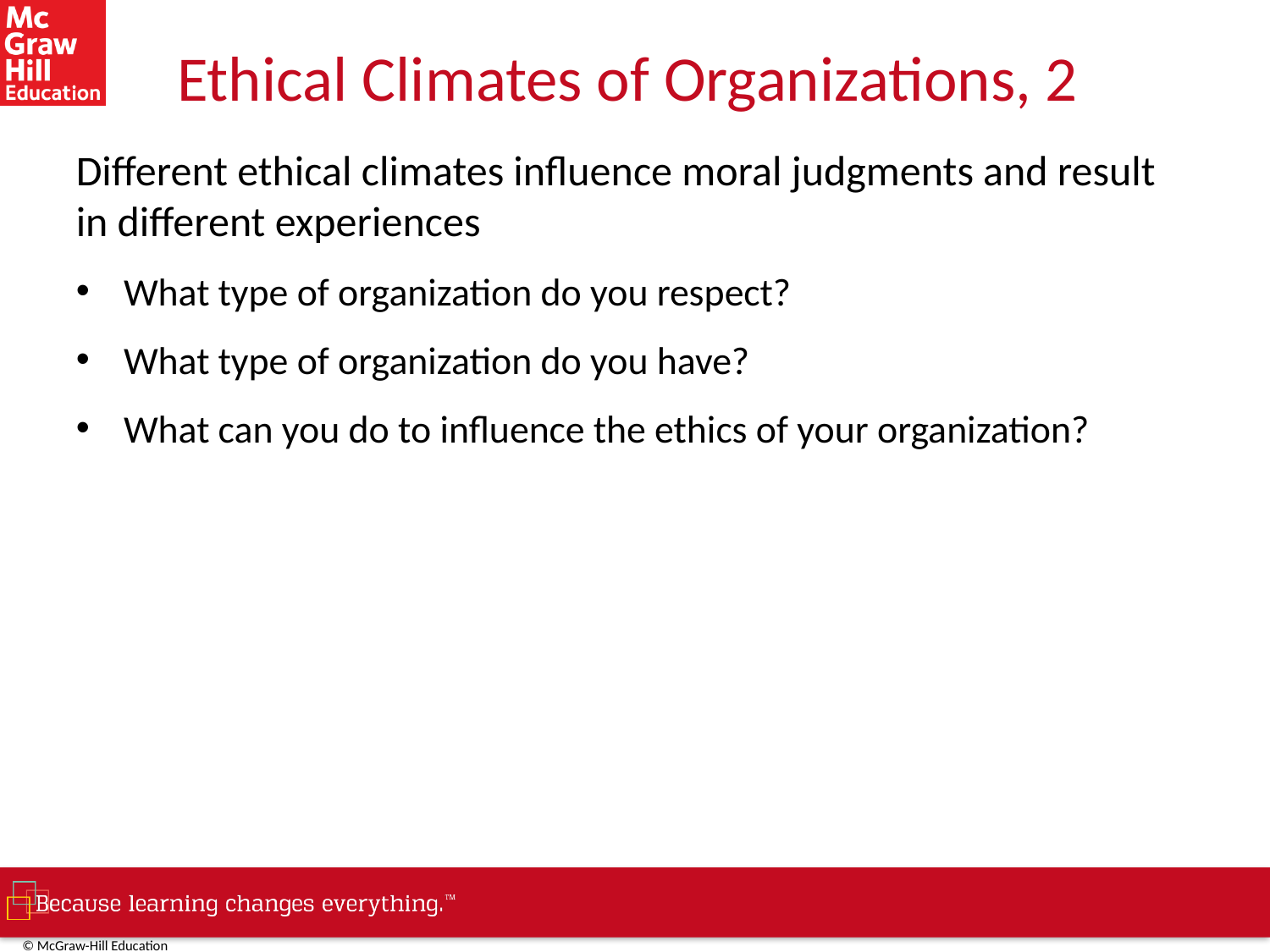

# Ethical Climates of Organizations, 2
Different ethical climates influence moral judgments and result in different experiences
What type of organization do you respect?
What type of organization do you have?
What can you do to influence the ethics of your organization?